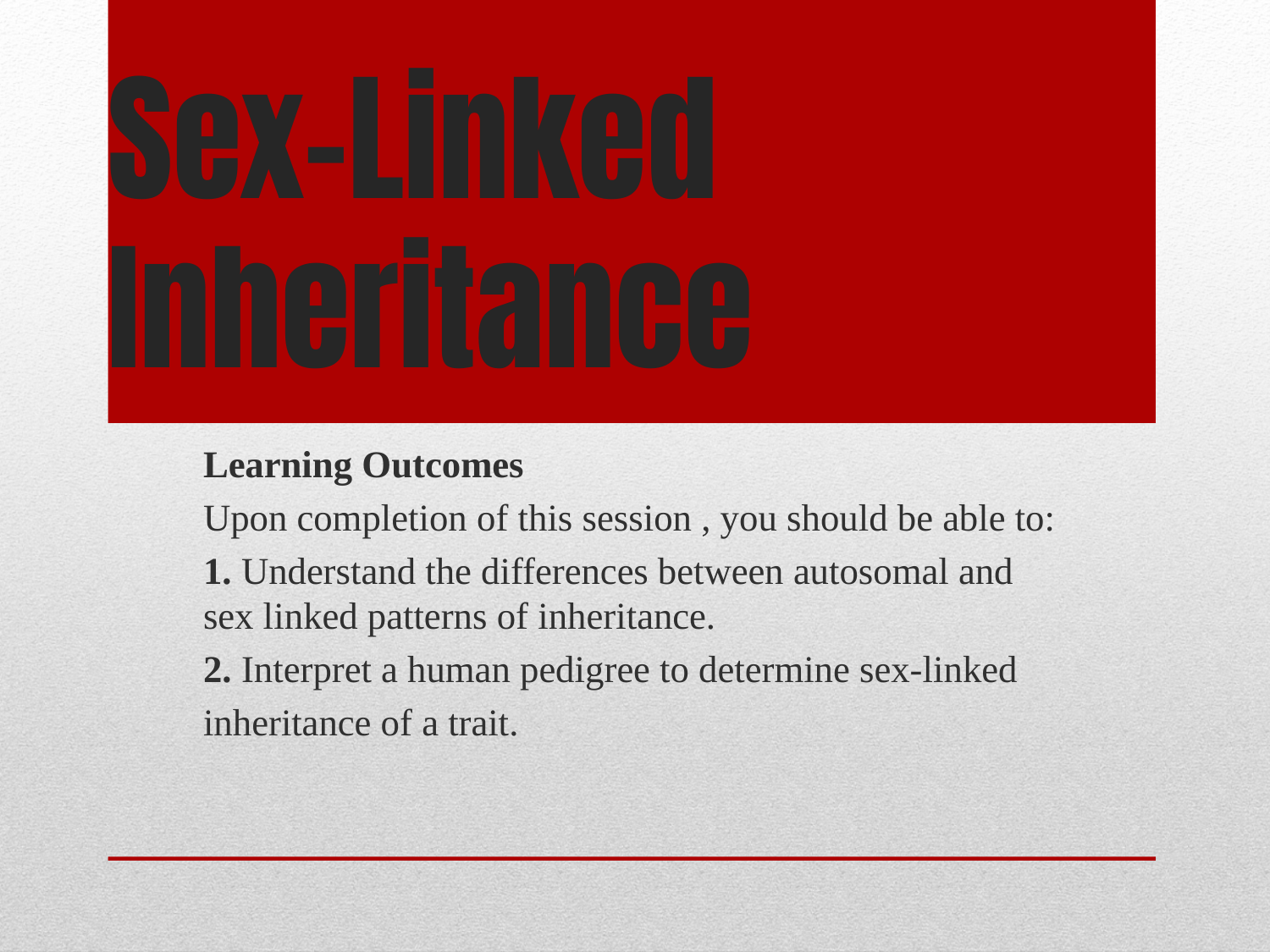

# Sex-Linked Inheritance
Learning Outcomes
Upon completion of this session , you should be able to:
1. Understand the differences between autosomal and sex linked patterns of inheritance.
2. Interpret a human pedigree to determine sex-linked
inheritance of a trait.